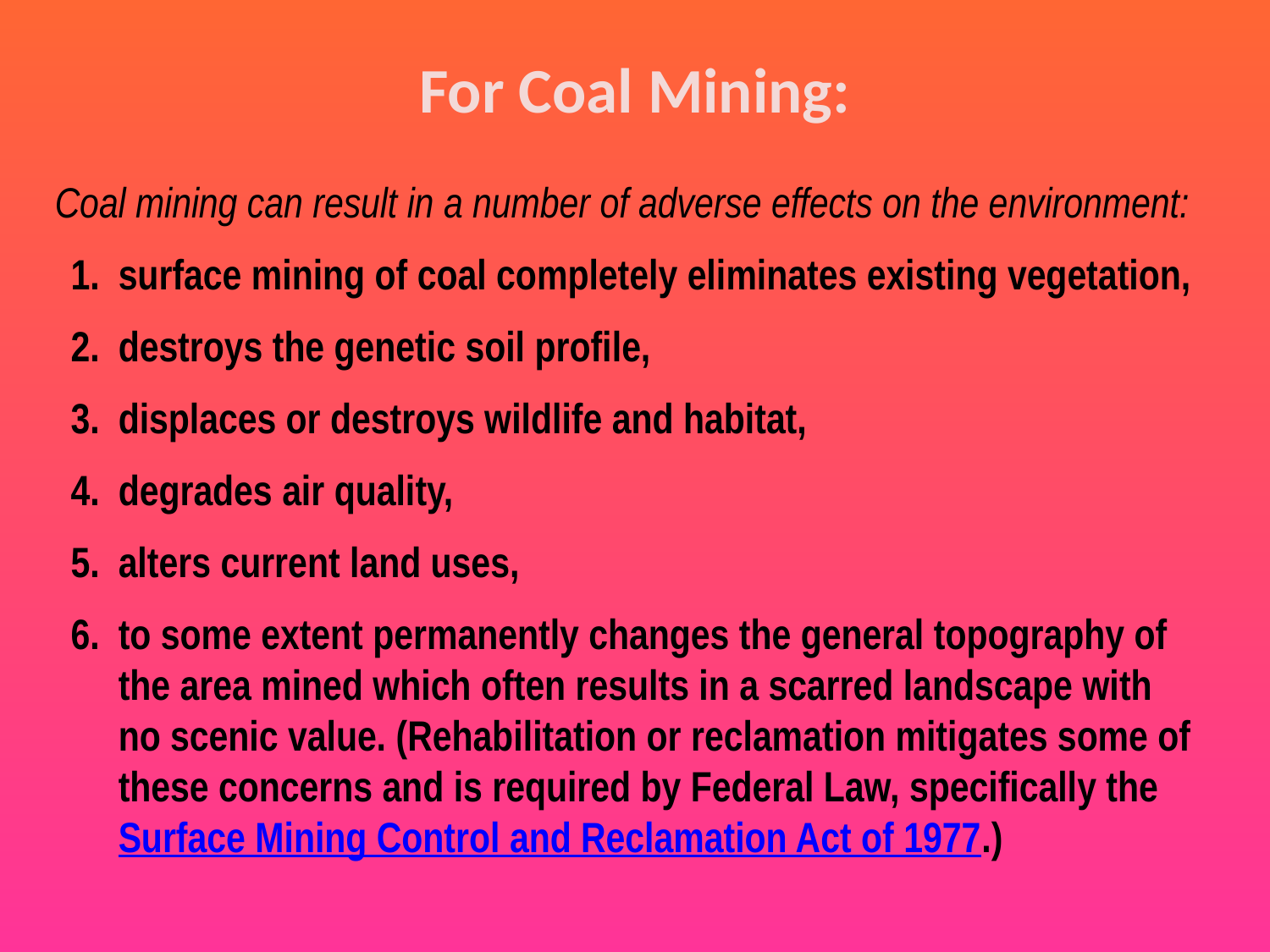

For Coal Mining:
Coal mining can result in a number of adverse effects on the environment:

surface mining of coal completely eliminates existing vegetation,

destroys the genetic soil profile,

displaces or destroys wildlife and habitat,

degrades air quality,

alters current land uses,

to some extent permanently changes the general topography of the area mined which often results in a scarred landscape with no scenic value. (Rehabilitation or reclamation mitigates some of these concerns and is required by Federal Law, specifically the Surface Mining Control and Reclamation Act of 1977.)